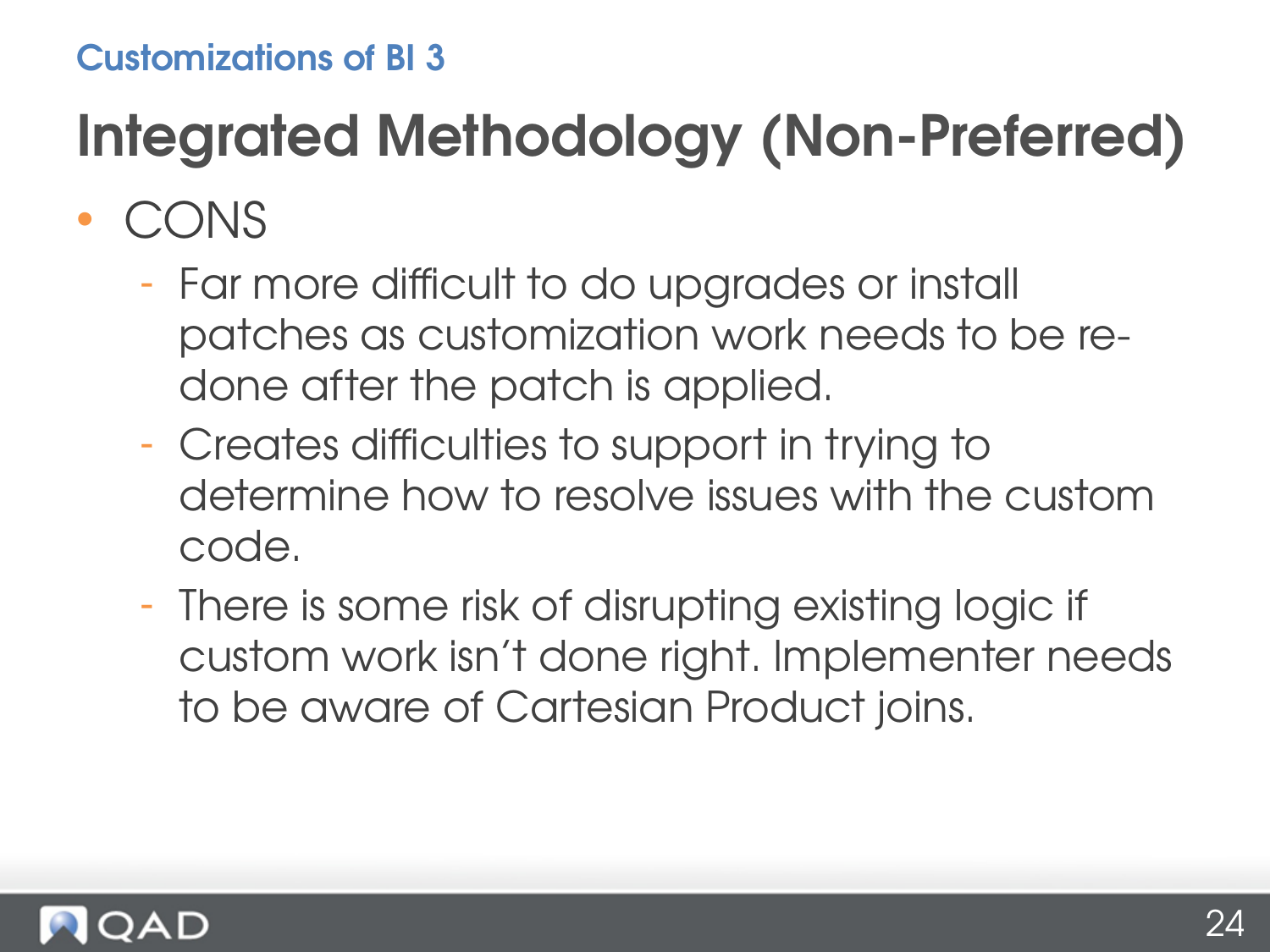

Customizations of BI 3
# Integrated Methodology (Non-Preferred)
CONS
Far more difficult to do upgrades or install patches as customization work needs to be re-done after the patch is applied.
Creates difficulties to support in trying to determine how to resolve issues with the custom code.
There is some risk of disrupting existing logic if custom work isn’t done right. Implementer needs to be aware of Cartesian Product joins.

24